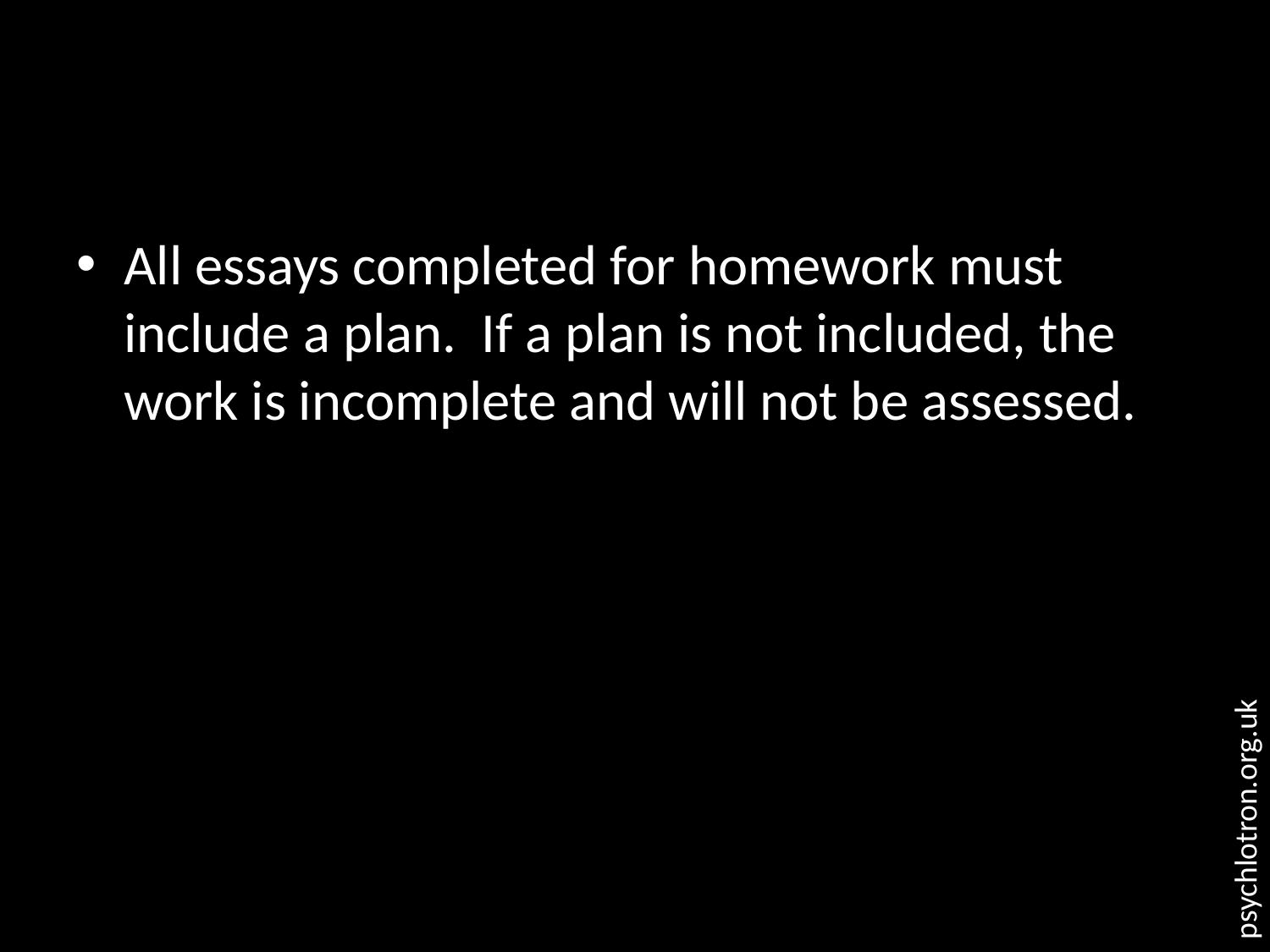

#
All essays completed for homework must include a plan.  If a plan is not included, the work is incomplete and will not be assessed.